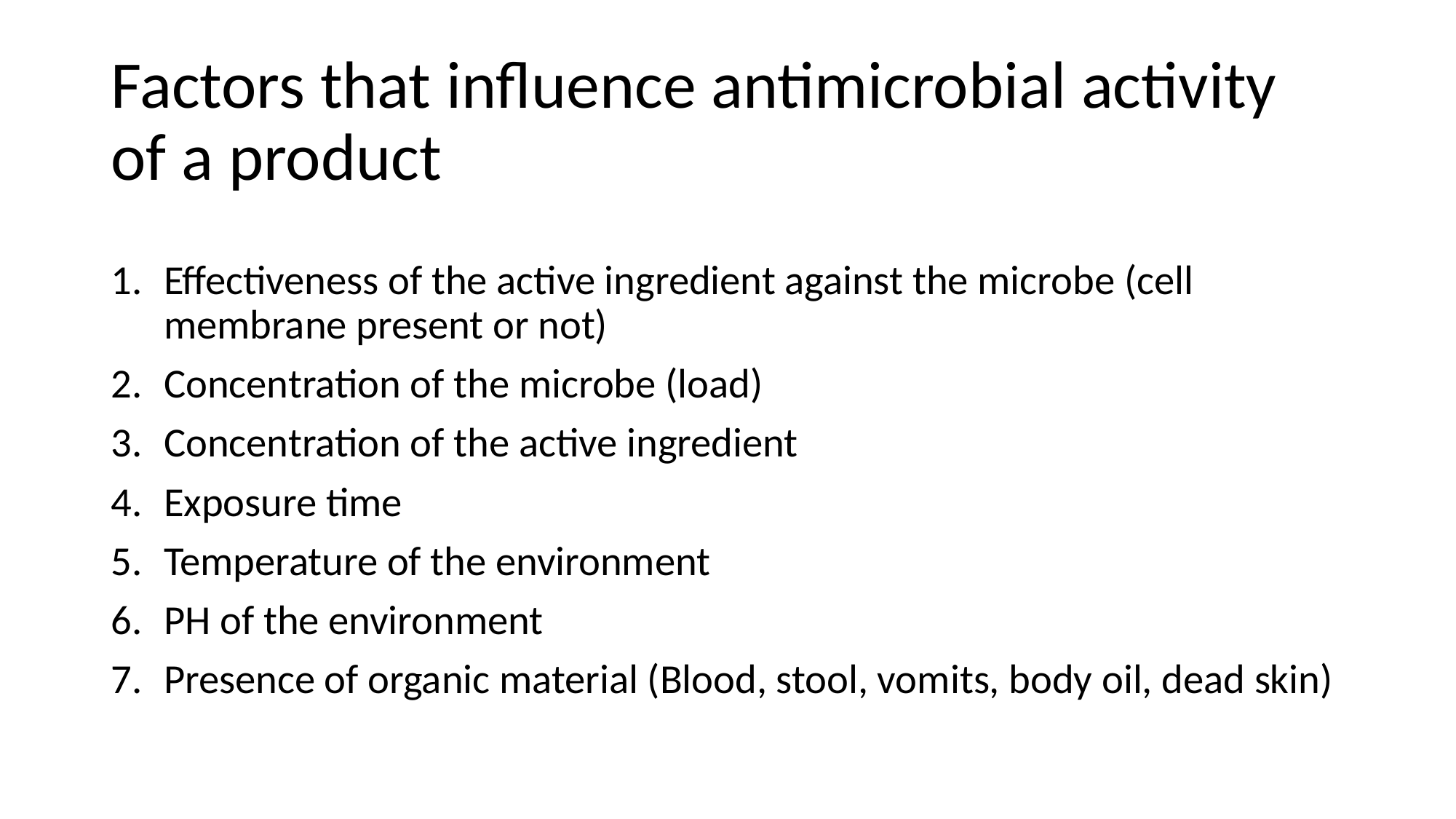

# Factors that influence antimicrobial activity of a product
Effectiveness of the active ingredient against the microbe (cell membrane present or not)
Concentration of the microbe (load)
Concentration of the active ingredient
Exposure time
Temperature of the environment
PH of the environment
Presence of organic material (Blood, stool, vomits, body oil, dead skin)